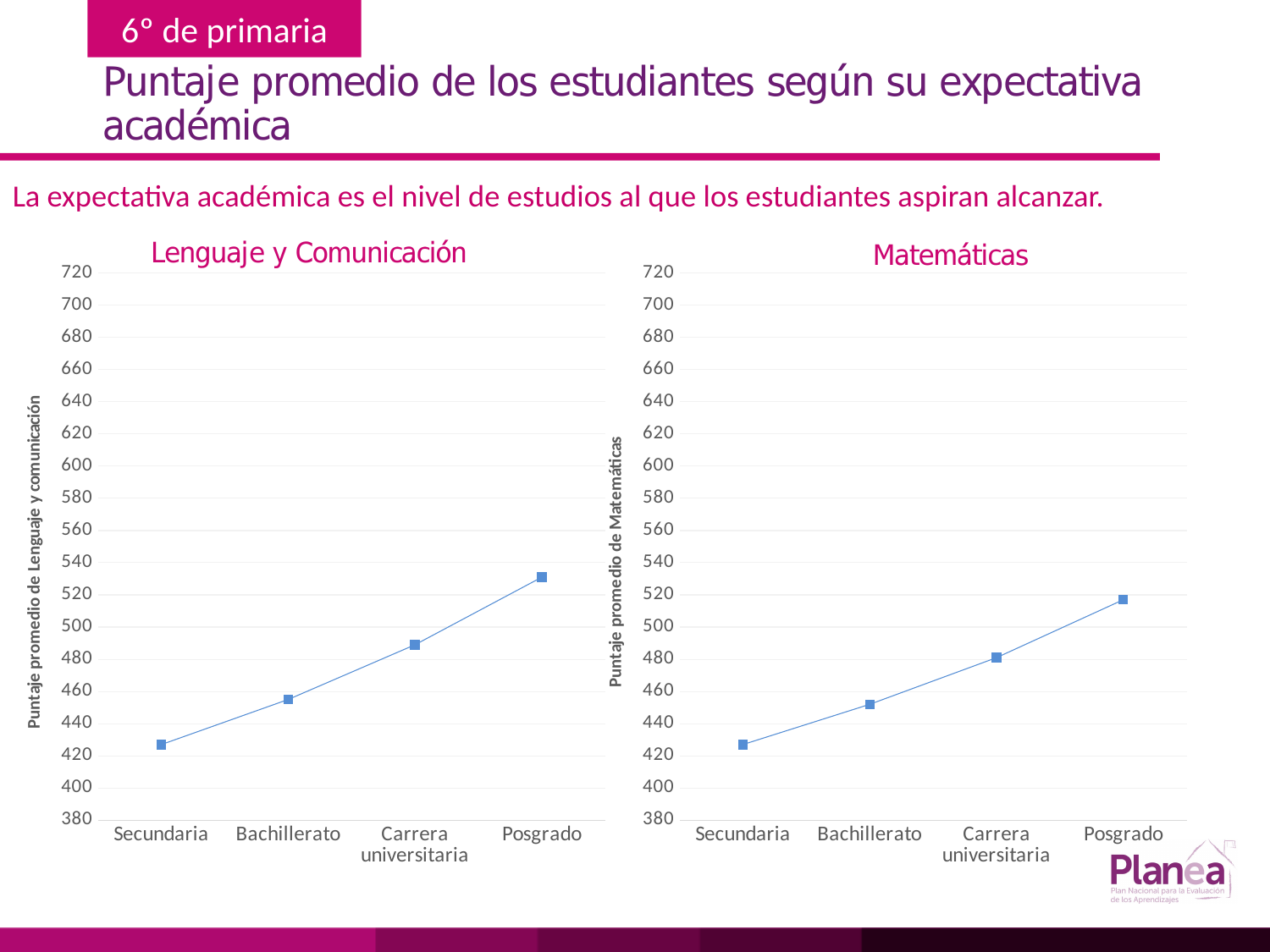

# Puntaje promedio de los estudiantes según su expectativa académica

La expectativa académica es el nivel de estudios al que los estudiantes aspiran alcanzar.
Lenguaje y Comunicación
Matemáticas

### Chart

| Category |  |
|---|---|
| Secundaria | 427.0 |
| Bachillerato | 455.0 |
| Carrera universitaria | 489.0 |
| Posgrado | 531.0 |

### Chart

| Category |  |
|---|---|
| Secundaria | 427.0 |
| Bachillerato | 452.0 |
| Carrera universitaria | 481.0 |
| Posgrado | 517.0 |